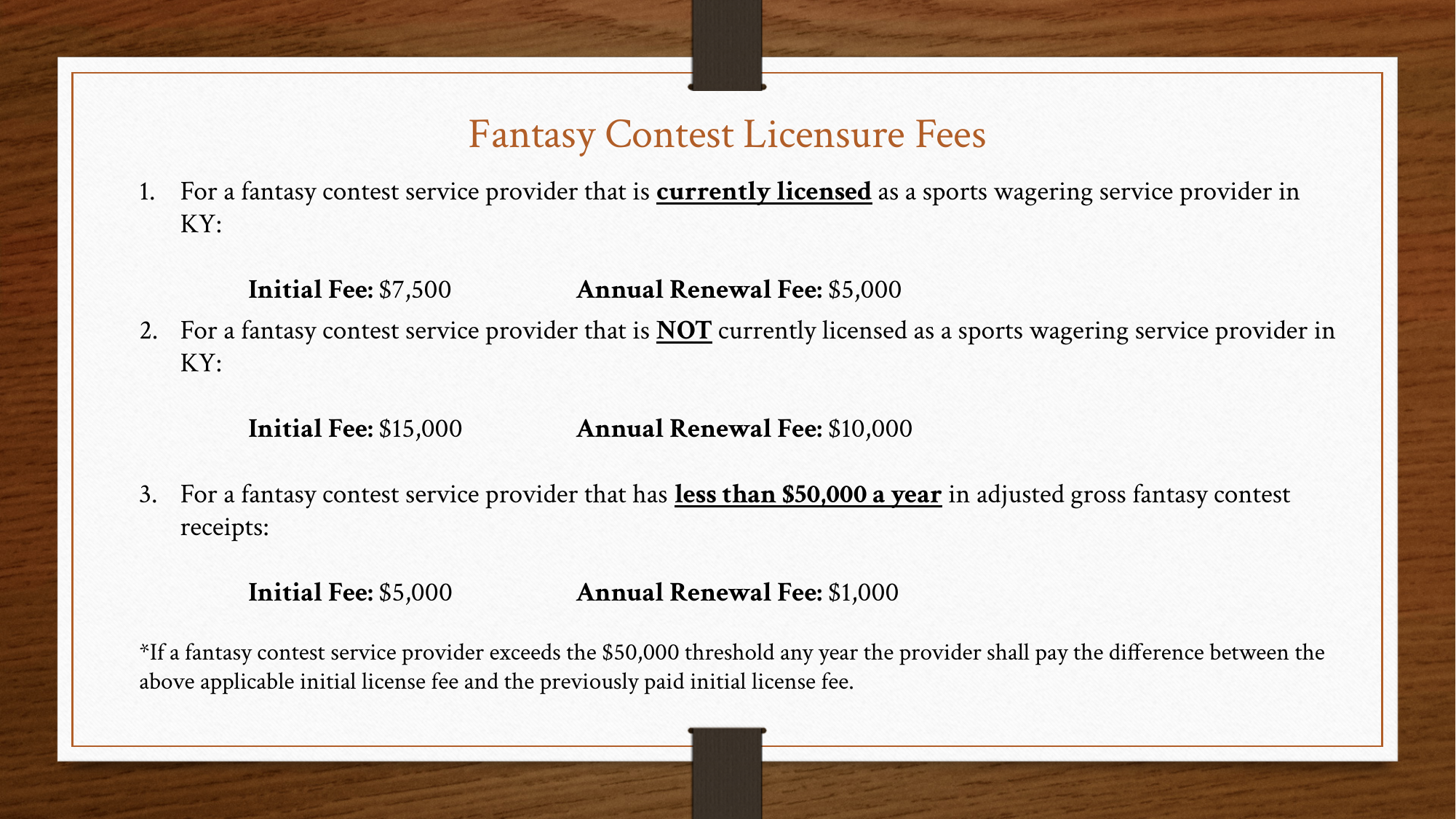

Fantasy Contest Licensure Fees
For a fantasy contest service provider that is currently licensed as a sports wagering service provider in KY:

	Initial Fee: $7,500 		Annual Renewal Fee: $5,000
For a fantasy contest service provider that is NOT currently licensed as a sports wagering service provider in KY:

	Initial Fee: $15,000		Annual Renewal Fee: $10,000
For a fantasy contest service provider that has less than $50,000 a year in adjusted gross fantasy contest receipts:

	Initial Fee: $5,000		Annual Renewal Fee: $1,000

*If a fantasy contest service provider exceeds the $50,000 threshold any year the provider shall pay the difference between the above applicable initial license fee and the previously paid initial license fee.